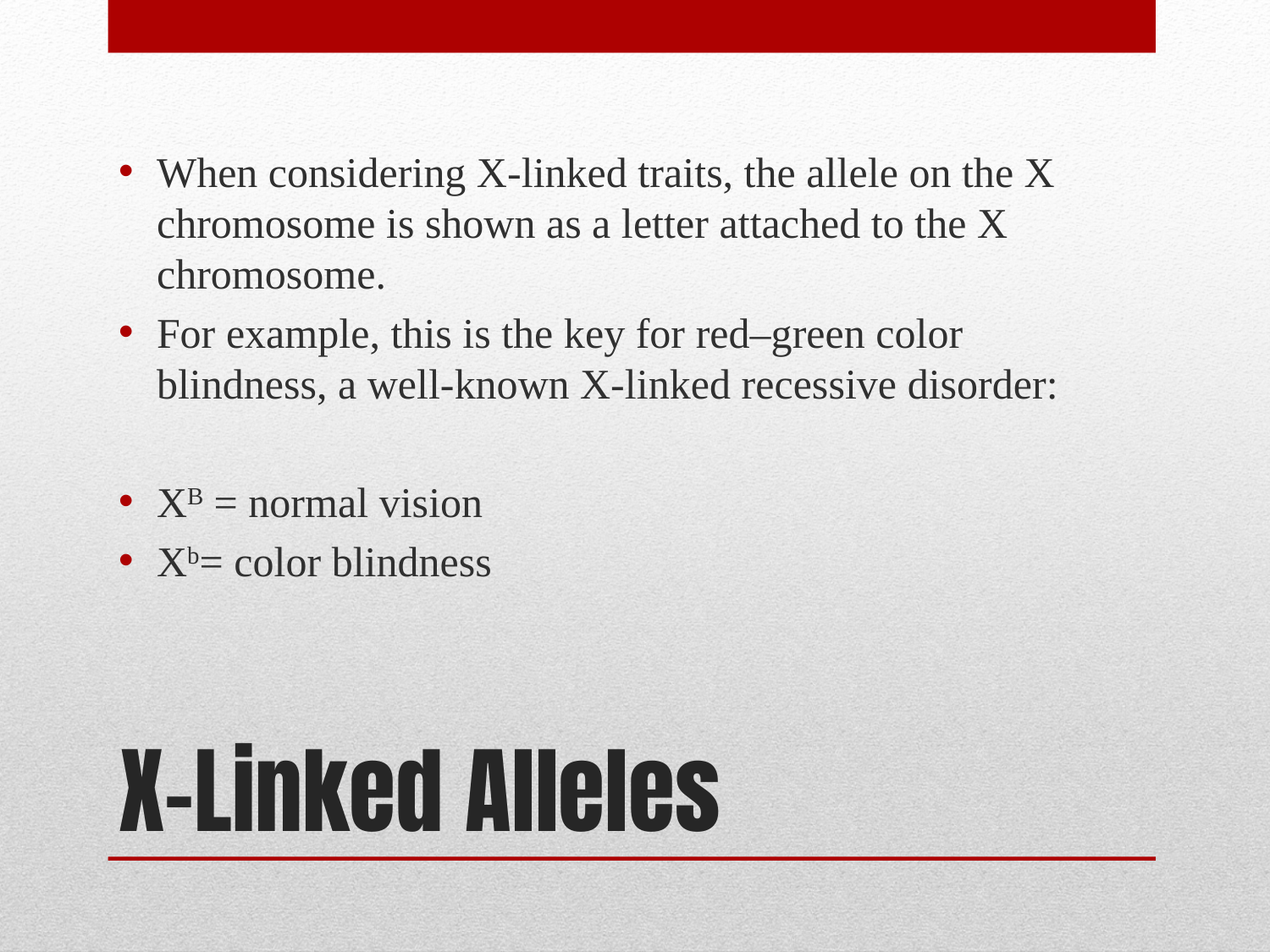

When considering X-linked traits, the allele on the X chromosome is shown as a letter attached to the X chromosome.
For example, this is the key for red–green color blindness, a well-known X-linked recessive disorder:

XB = normal vision
Xb= color blindness
# X-Linked Alleles